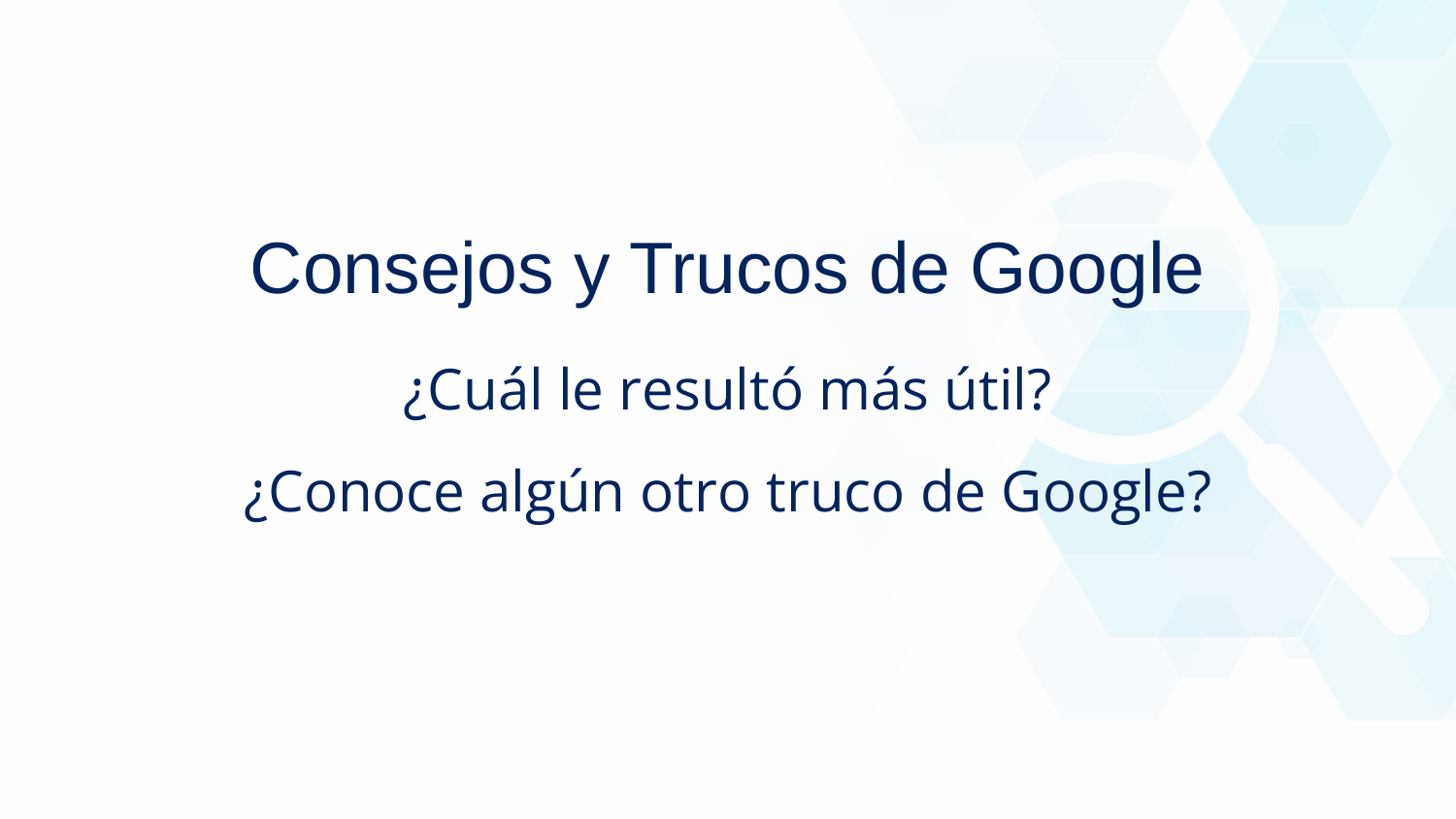

Consejos y Trucos de Google
¿Cuál le resultó más útil?
¿Conoce algún otro truco de Google?